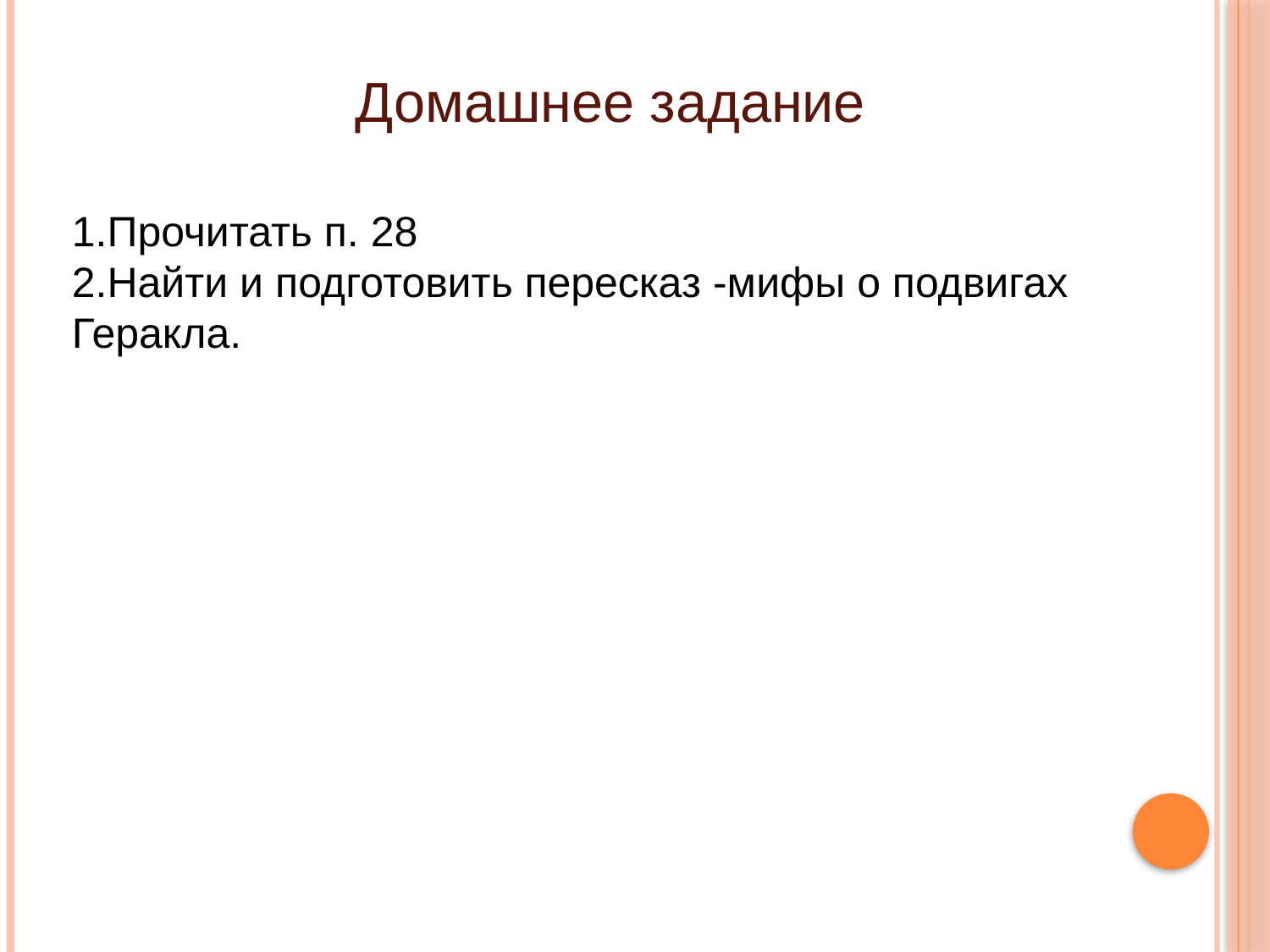

Домашнее задание
1.Прочитать п. 28
2.Найти и подготовить пересказ -мифы о подвигах Геракла.